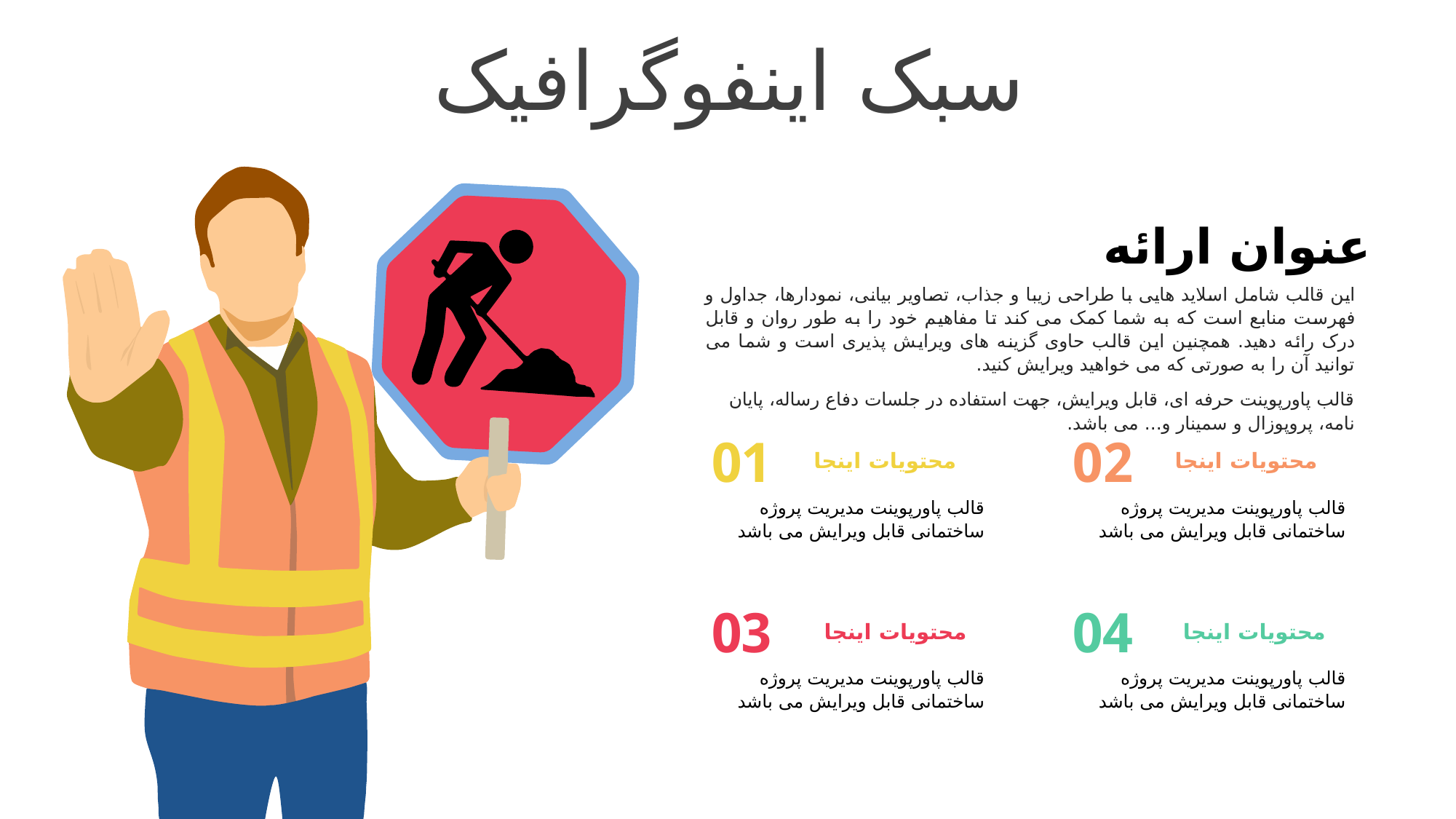

سبک اینفوگرافیک

عنوان ارائه
این قالب شامل اسلاید هایی با طراحی زیبا و جذاب، تصاویر بیانی، نمودارها، جداول و فهرست منابع است که به شما کمک می کند تا مفاهیم خود را به طور روان و قابل درک رائه دهید. همچنین این قالب حاوی گزینه های ویرایش پذیری است و شما می توانید آن را به صورتی که می خواهید ویرایش کنید.
قالب پاورپوینت حرفه ای، قابل ویرایش، جهت استفاده در جلسات دفاع رساله، پایان نامه، پروپوزال و سمینار و... می باشد.
01
02
محتویات اینجا
محتویات اینجا
قالب پاورپوینت مدیریت پروژه ساختمانی قابل ویرایش می باشد
قالب پاورپوینت مدیریت پروژه ساختمانی قابل ویرایش می باشد
03
04
محتویات اینجا
محتویات اینجا
قالب پاورپوینت مدیریت پروژه ساختمانی قابل ویرایش می باشد
قالب پاورپوینت مدیریت پروژه ساختمانی قابل ویرایش می باشد